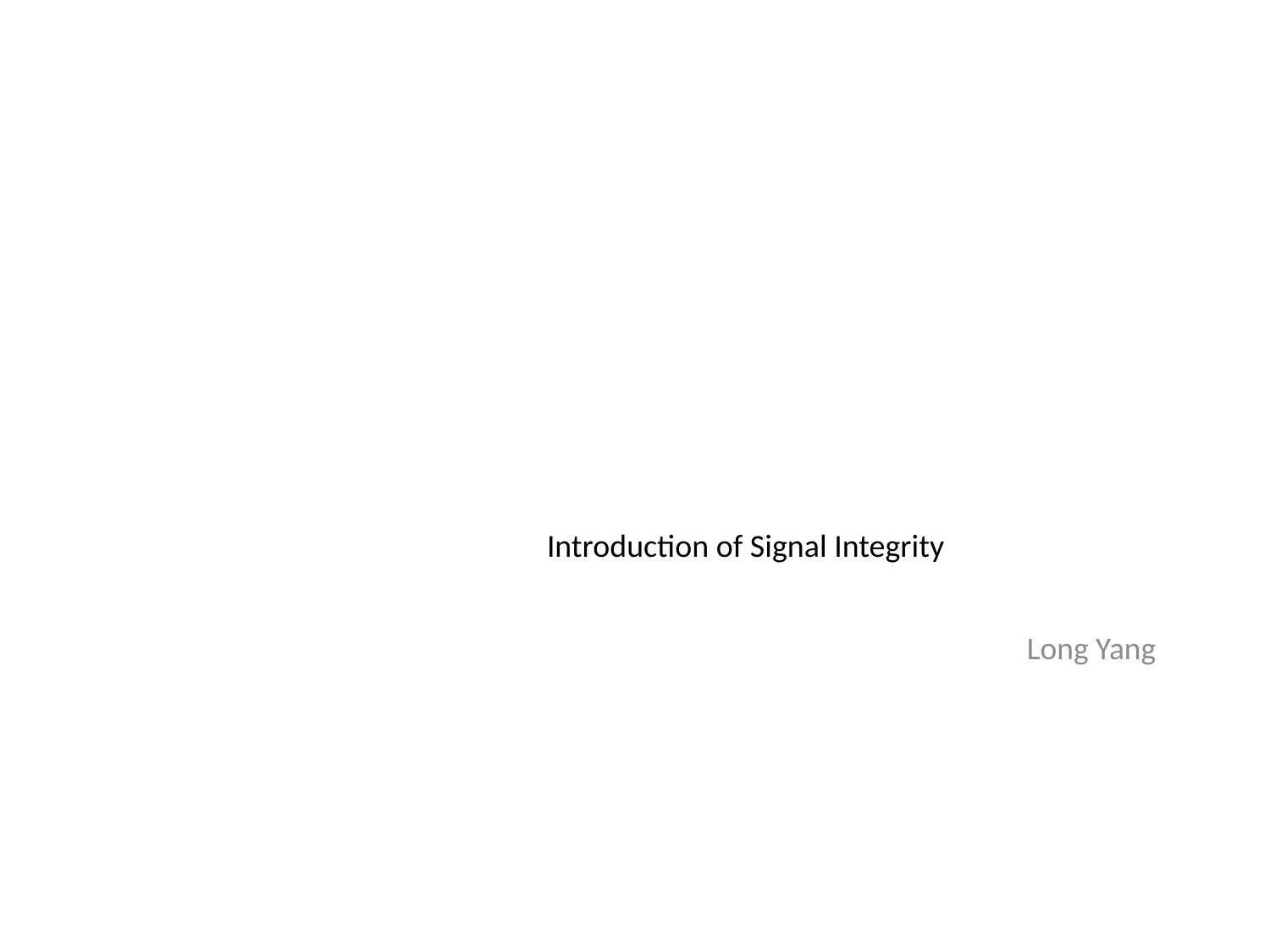

# Introduction of Signal Integrity
Long Yang